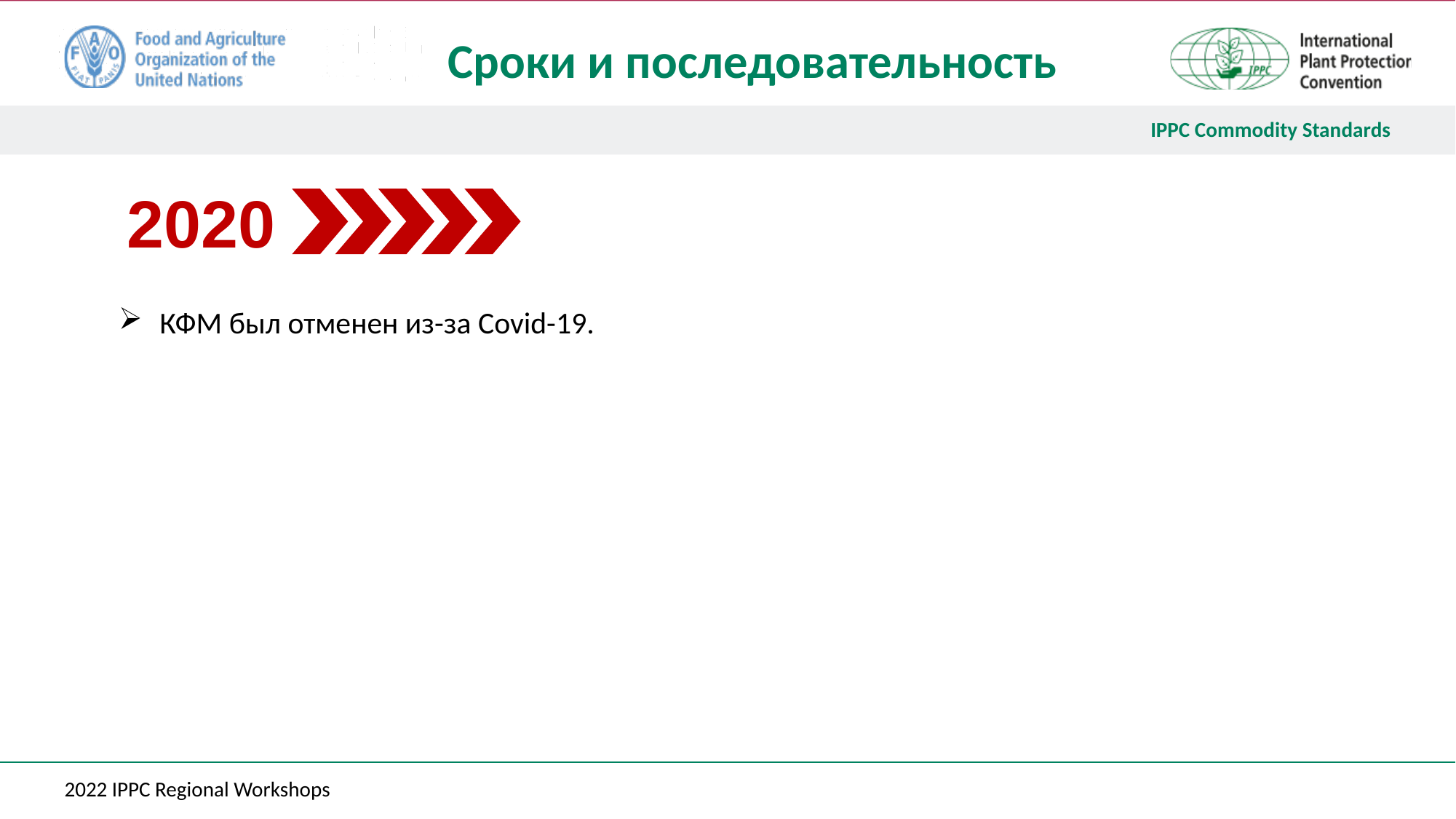

# Сроки и последовательность
2020

КФМ был отменен из-за Covid-19.